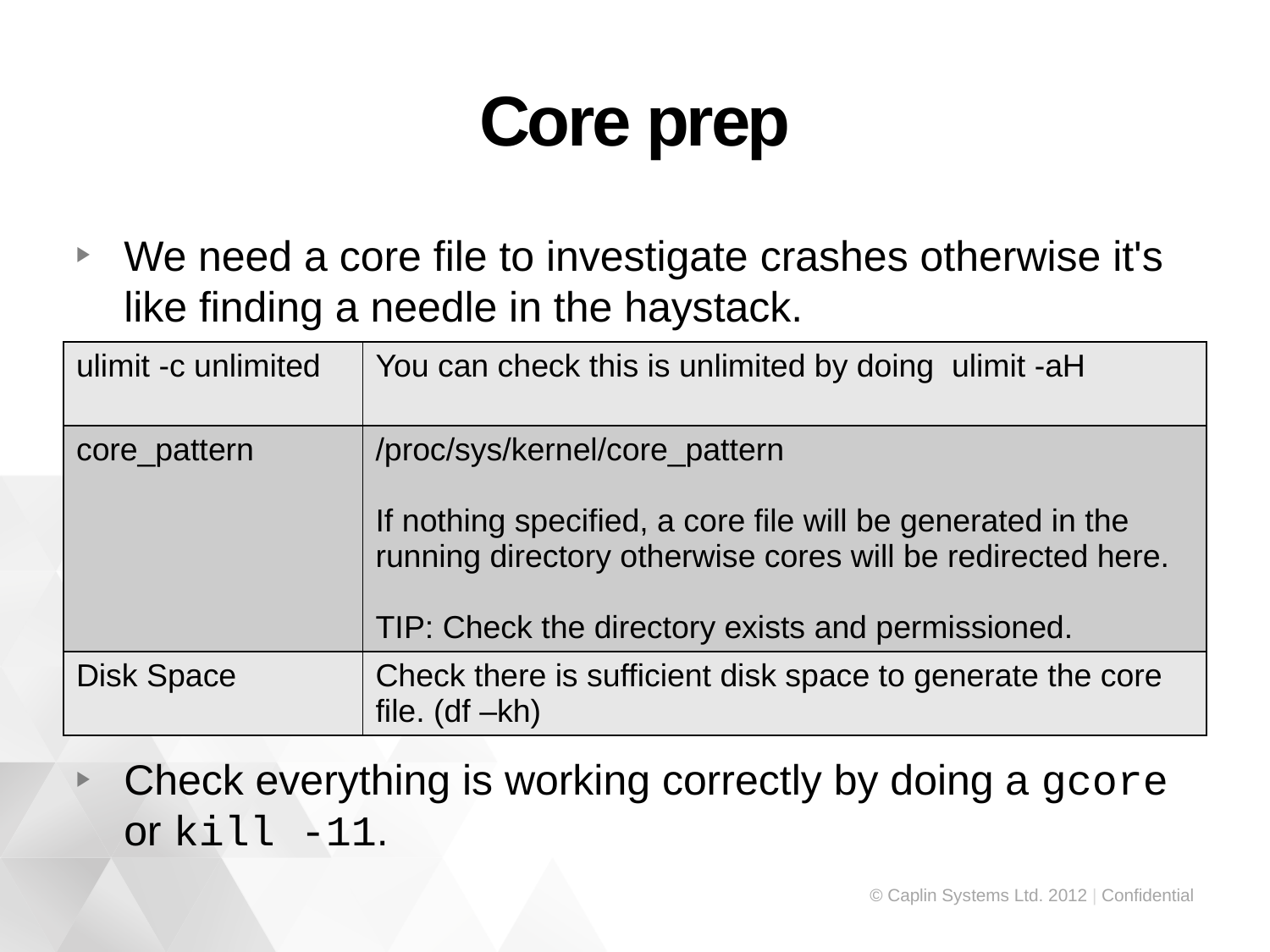

# Core prep
We need a core file to investigate crashes otherwise it's like finding a needle in the haystack.

Check everything is working correctly by doing a gcore or kill -11.

| ulimit -c unlimited | You can check this is unlimited by doing ulimit -aH |
| --- | --- |
| core\_pattern | /proc/sys/kernel/core\_pattern If nothing specified, a core file will be generated in the running directory otherwise cores will be redirected here. TIP: Check the directory exists and permissioned. |
| Disk Space | Check there is sufficient disk space to generate the core file. (df –kh) |